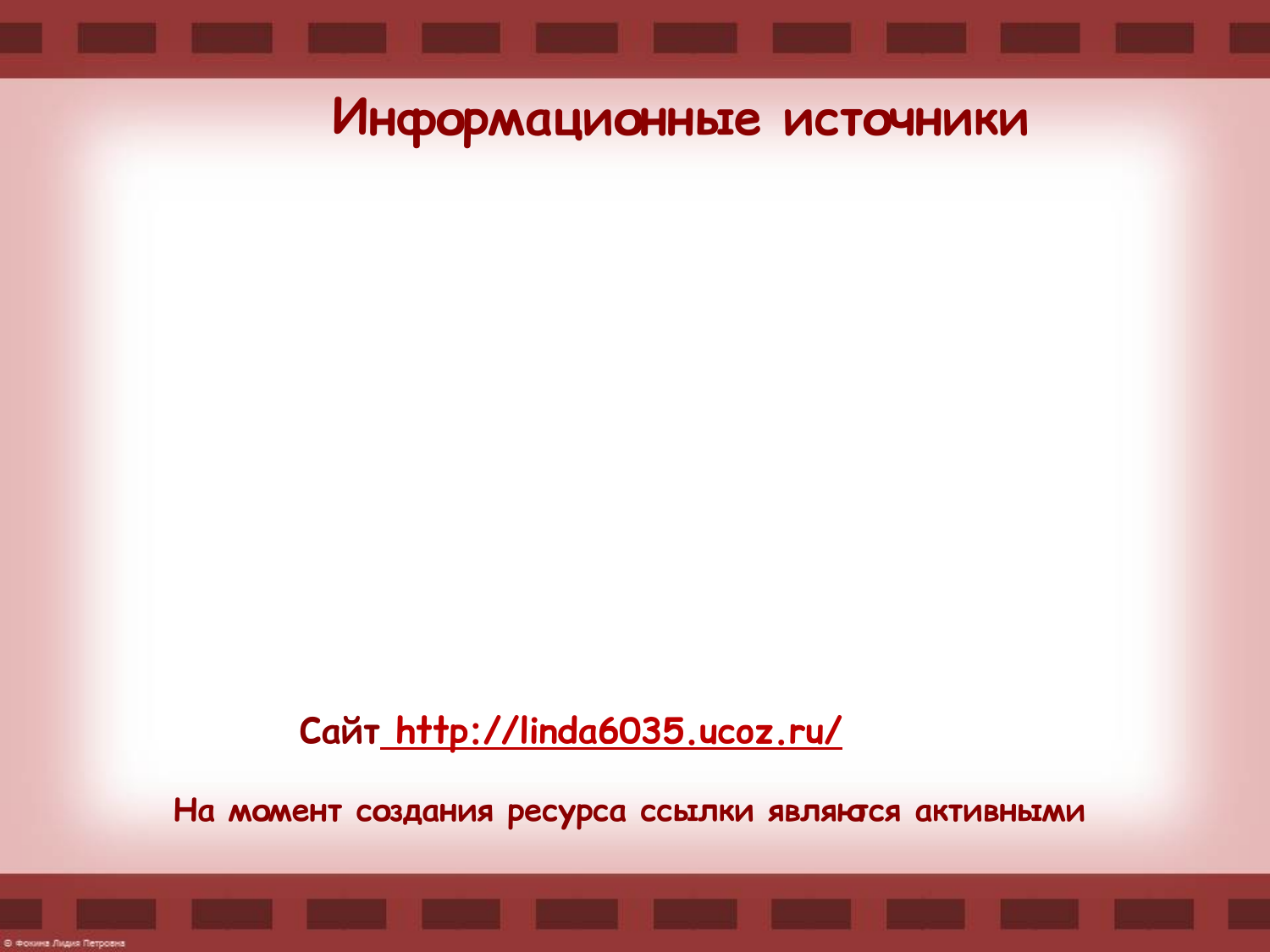

Информационные источники

Сайт http://linda6035.ucoz.ru/
На момент создания ресурса ссылки являются активными